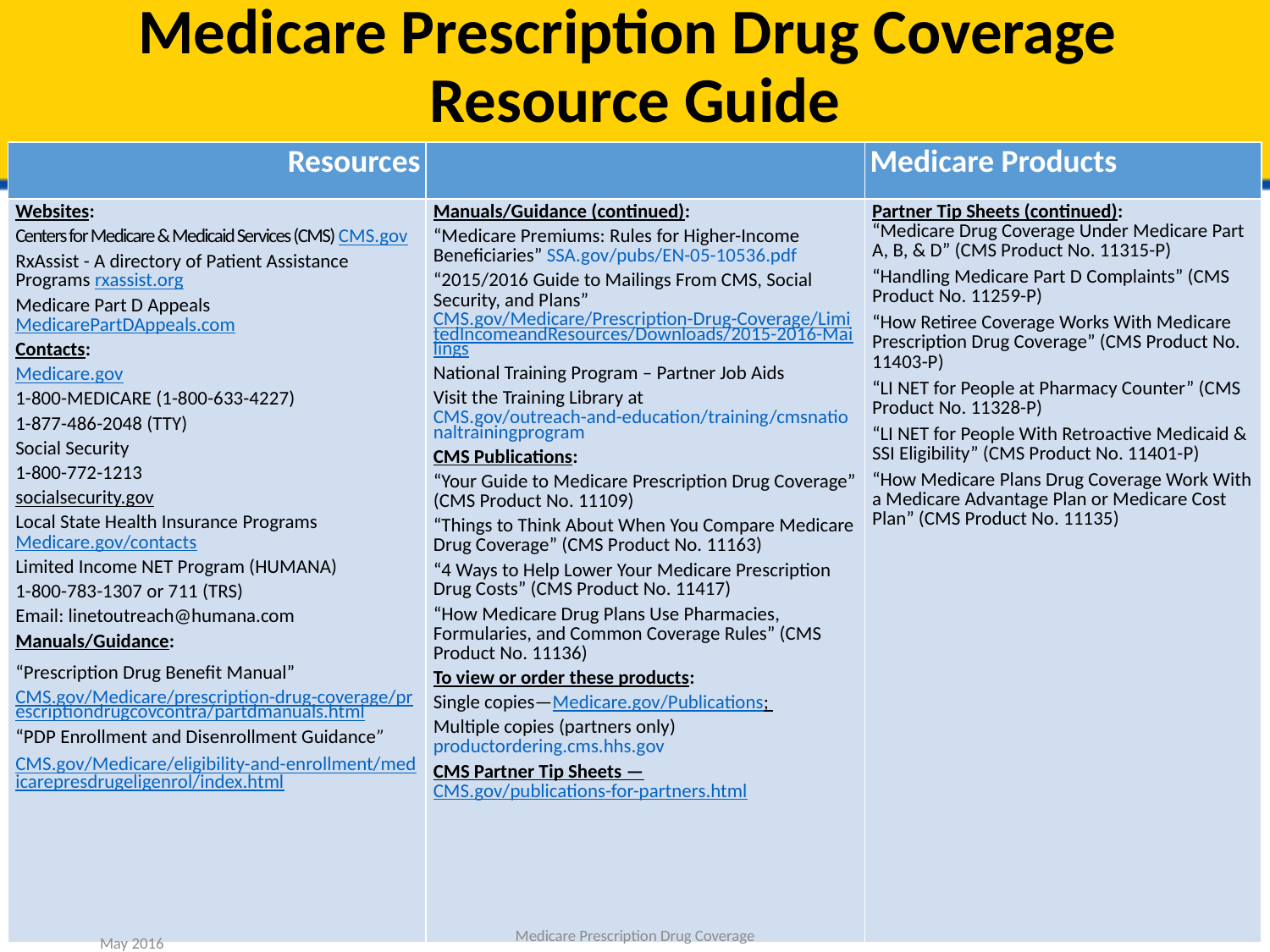

# Medicare Prescription Drug Coverage Resource Guide
| Resources | Resources | Medicare Products |
| --- | --- | --- |
| Websites: Centers for Medicare & Medicaid Services (CMS) CMS.gov RxAssist - A directory of Patient Assistance Programs rxassist.org Medicare Part D Appeals MedicarePartDAppeals.com Contacts: Medicare.gov 1-800-MEDICARE (1-800-633-4227) 1-877-486-2048 (TTY) Social Security 1-800-772-1213 socialsecurity.gov Local State Health Insurance Programs Medicare.gov/contacts Limited Income NET Program (HUMANA) 1-800-783-1307 or 711 (TRS) Email: linetoutreach@humana.com Manuals/Guidance: “Prescription Drug Benefit Manual” CMS.gov/Medicare/prescription-drug-coverage/prescriptiondrugcovcontra/partdmanuals.html “PDP Enrollment and Disenrollment Guidance” CMS.gov/Medicare/eligibility-and-enrollment/medicarepresdrugeligenrol/index.html | Manuals/Guidance (continued): “Medicare Premiums: Rules for Higher-Income Beneficiaries” SSA.gov/pubs/EN-05-10536.pdf “2015/2016 Guide to Mailings From CMS, Social Security, and Plans” CMS.gov/Medicare/Prescription-Drug-Coverage/LimitedIncomeandResources/Downloads/2015-2016-Mailings National Training Program – Partner Job Aids Visit the Training Library at CMS.gov/outreach-and-education/training/cmsnationaltrainingprogram CMS Publications: “Your Guide to Medicare Prescription Drug Coverage” (CMS Product No. 11109) “Things to Think About When You Compare Medicare Drug Coverage” (CMS Product No. 11163) “4 Ways to Help Lower Your Medicare Prescription Drug Costs” (CMS Product No. 11417) “How Medicare Drug Plans Use Pharmacies, Formularies, and Common Coverage Rules” (CMS Product No. 11136) To view or order these products: Single copies—Medicare.gov/Publications; Multiple copies (partners only) productordering.cms.hhs.gov CMS Partner Tip Sheets —CMS.gov/publications-for-partners.html | Partner Tip Sheets (continued): “Medicare Drug Coverage Under Medicare Part A, B, & D” (CMS Product No. 11315-P) “Handling Medicare Part D Complaints” (CMS Product No. 11259-P) “How Retiree Coverage Works With Medicare Prescription Drug Coverage” (CMS Product No. 11403-P) “LI NET for People at Pharmacy Counter” (CMS Product No. 11328-P) “LI NET for People With Retroactive Medicaid & SSI Eligibility” (CMS Product No. 11401-P) “How Medicare Plans Drug Coverage Work With a Medicare Advantage Plan or Medicare Cost Plan” (CMS Product No. 11135) |
75
Medicare Prescription Drug Coverage
May 2016